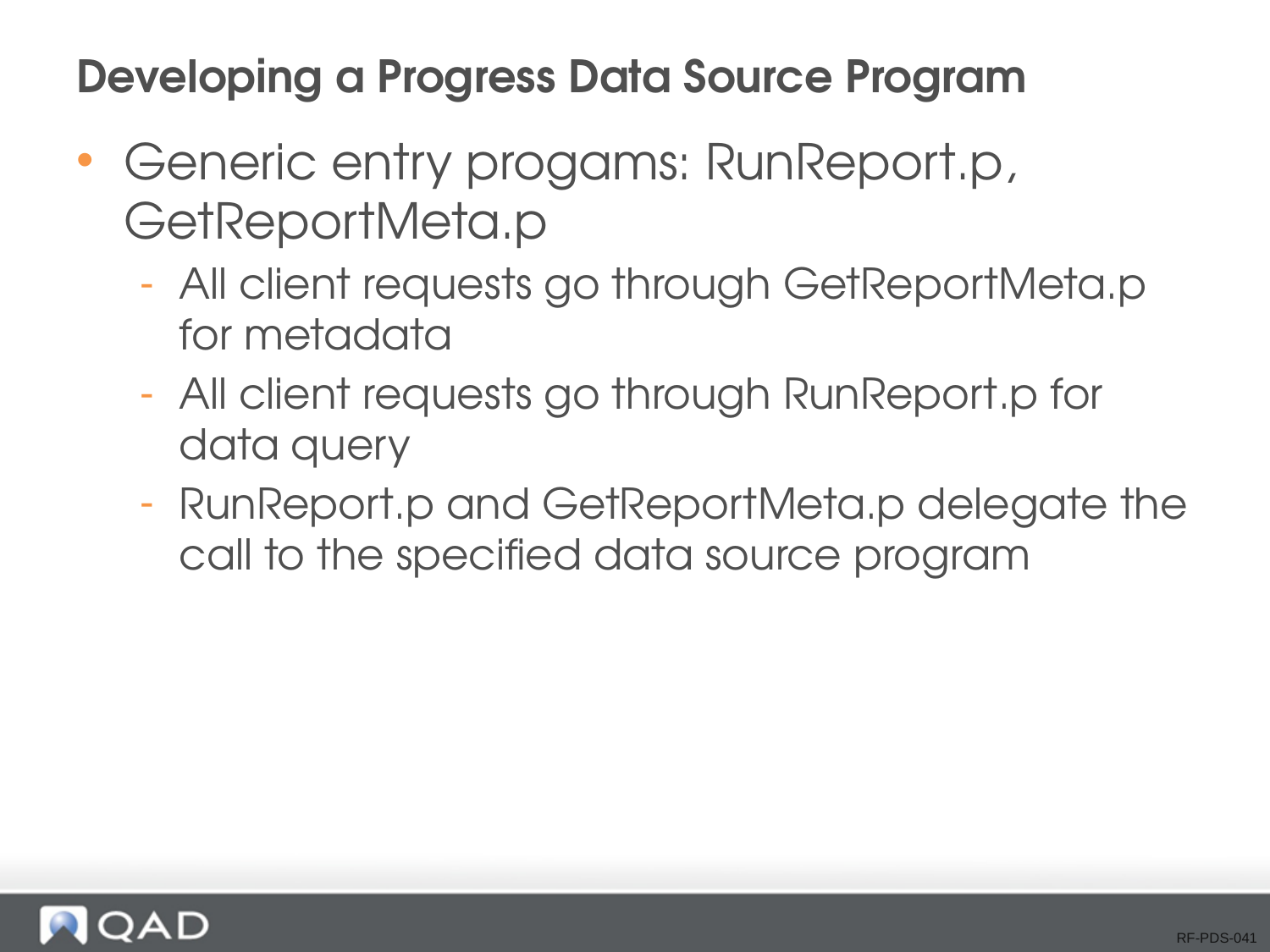

# Developing a Progress Data Source Program
Generic entry progams: RunReport.p, GetReportMeta.p
All client requests go through GetReportMeta.p for metadata
All client requests go through RunReport.p for data query
RunReport.p and GetReportMeta.p delegate the call to the specified data source program
RF-PDS-041